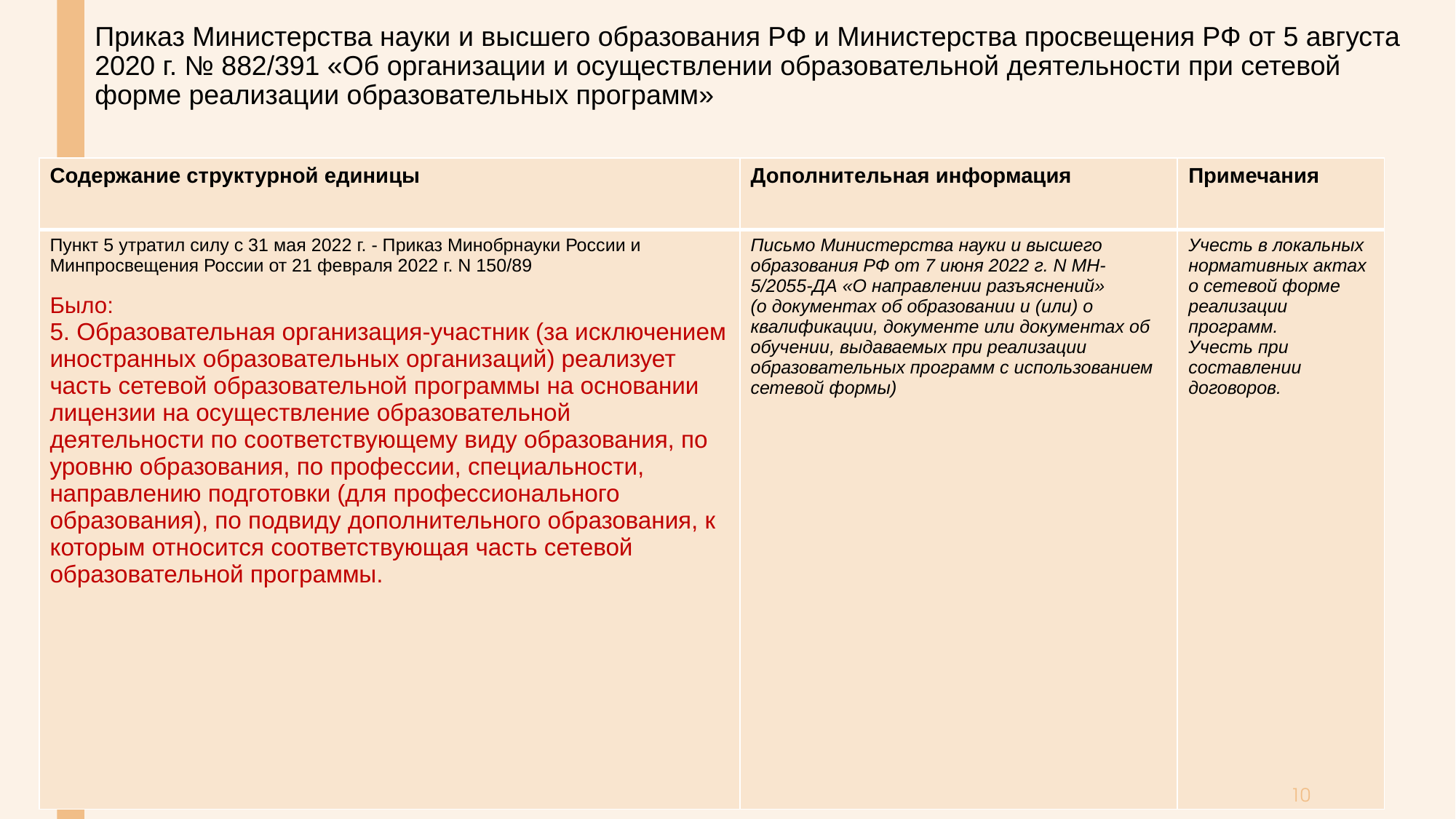

# Приказ Министерства науки и высшего образования РФ и Министерства просвещения РФ от 5 августа 2020 г. № 882/391 «Об организации и осуществлении образовательной деятельности при сетевой форме реализации образовательных программ»
| Содержание структурной единицы | Дополнительная информация | Примечания |
| --- | --- | --- |
| Пункт 5 утратил силу с 31 мая 2022 г. - Приказ Минобрнауки России и Минпросвещения России от 21 февраля 2022 г. N 150/89 Было: 5. Образовательная организация-участник (за исключением иностранных образовательных организаций) реализует часть сетевой образовательной программы на основании лицензии на осуществление образовательной деятельности по соответствующему виду образования, по уровню образования, по профессии, специальности, направлению подготовки (для профессионального образования), по подвиду дополнительного образования, к которым относится соответствующая часть сетевой образовательной программы. | Письмо Министерства науки и высшего образования РФ от 7 июня 2022 г. N МН-5/2055-ДА «О направлении разъяснений» (о документах об образовании и (или) о квалификации, документе или документах об обучении, выдаваемых при реализации образовательных программ с использованием сетевой формы) | Учесть в локальных нормативных актах о сетевой форме реализации программ. Учесть при составлении договоров. |
10